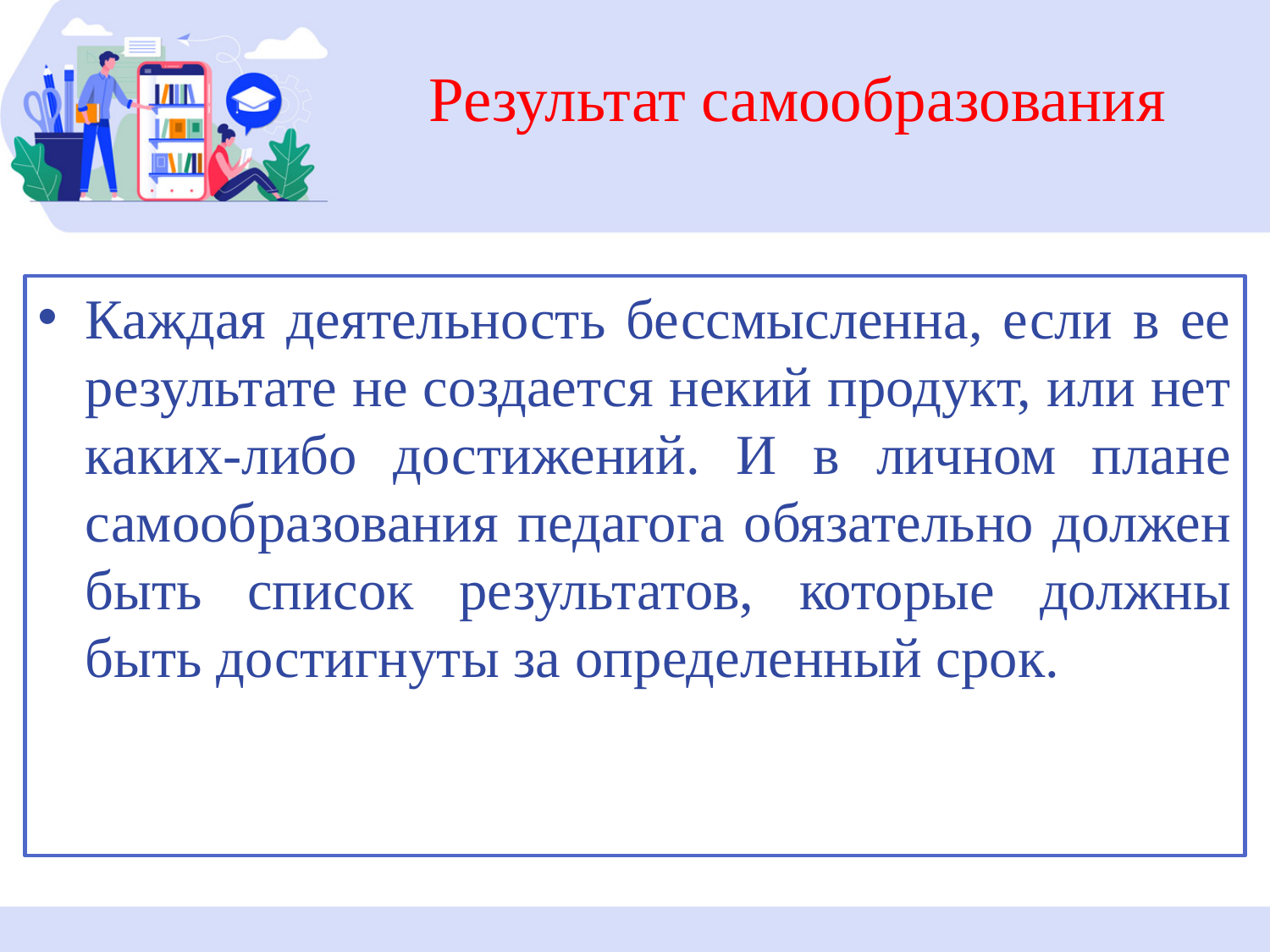

# Результат самообразования
Каждая деятельность бессмысленна, если в ее результате не создается некий продукт, или нет каких-либо достижений. И в личном плане самообразования педагога обязательно должен быть список результатов, которые должны быть достигнуты за определенный срок.